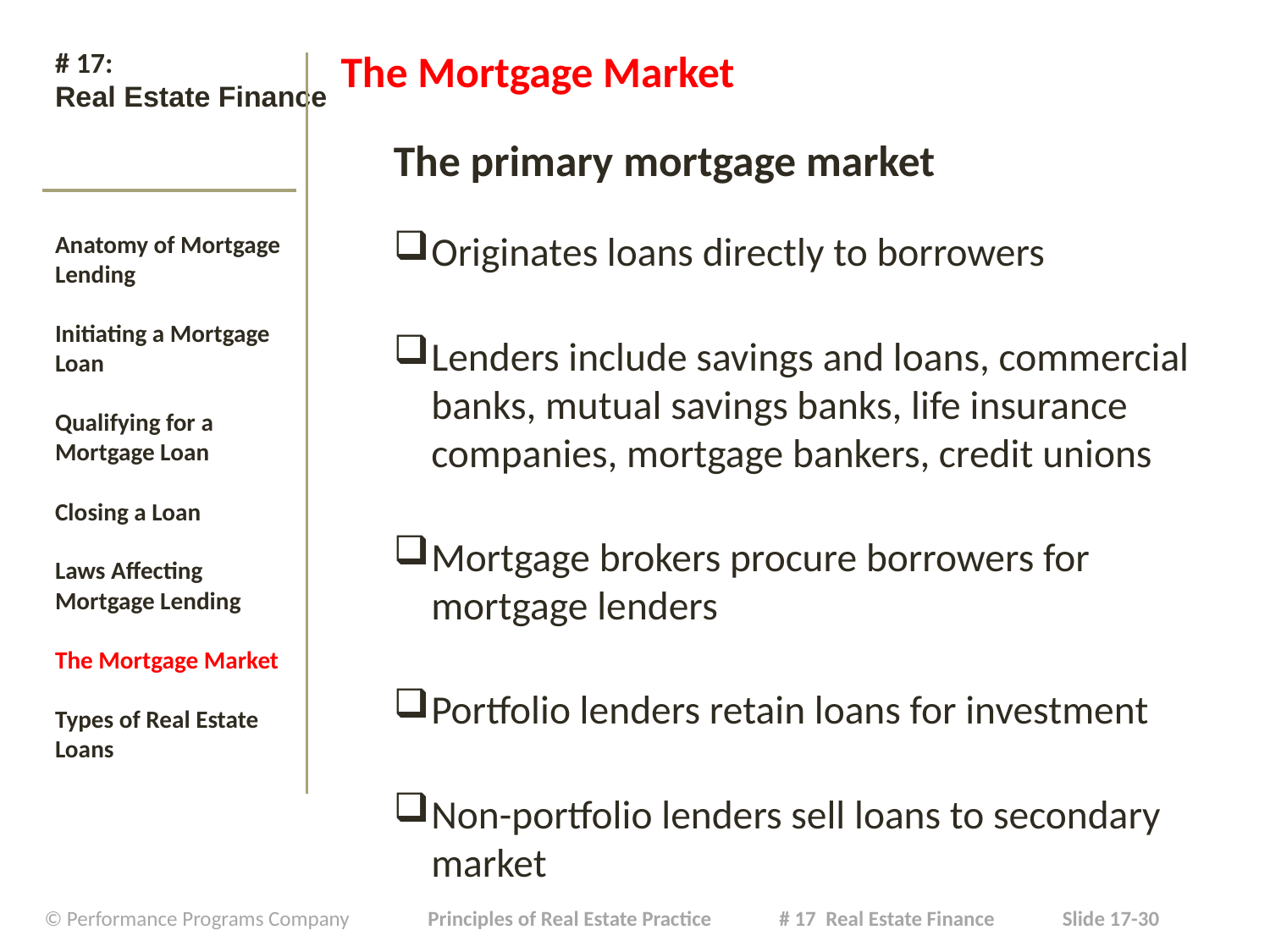

# # 17: Real Estate Finance
The Mortgage Market

The primary mortgage market

Originates loans directly to borrowers
Lenders include savings and loans, commercial banks, mutual savings banks, life insurance companies, mortgage bankers, credit unions
Mortgage brokers procure borrowers for mortgage lenders
Portfolio lenders retain loans for investment
Non-portfolio lenders sell loans to secondary market

Anatomy of Mortgage Lending

Initiating a Mortgage Loan

Qualifying for a Mortgage Loan

Closing a Loan

Laws Affecting Mortgage Lending

The Mortgage Market

Types of Real Estate Loans

| © Performance Programs Company Principles of Real Estate Practice # 17 Real Estate Finance Slide 17-30 |
| --- |